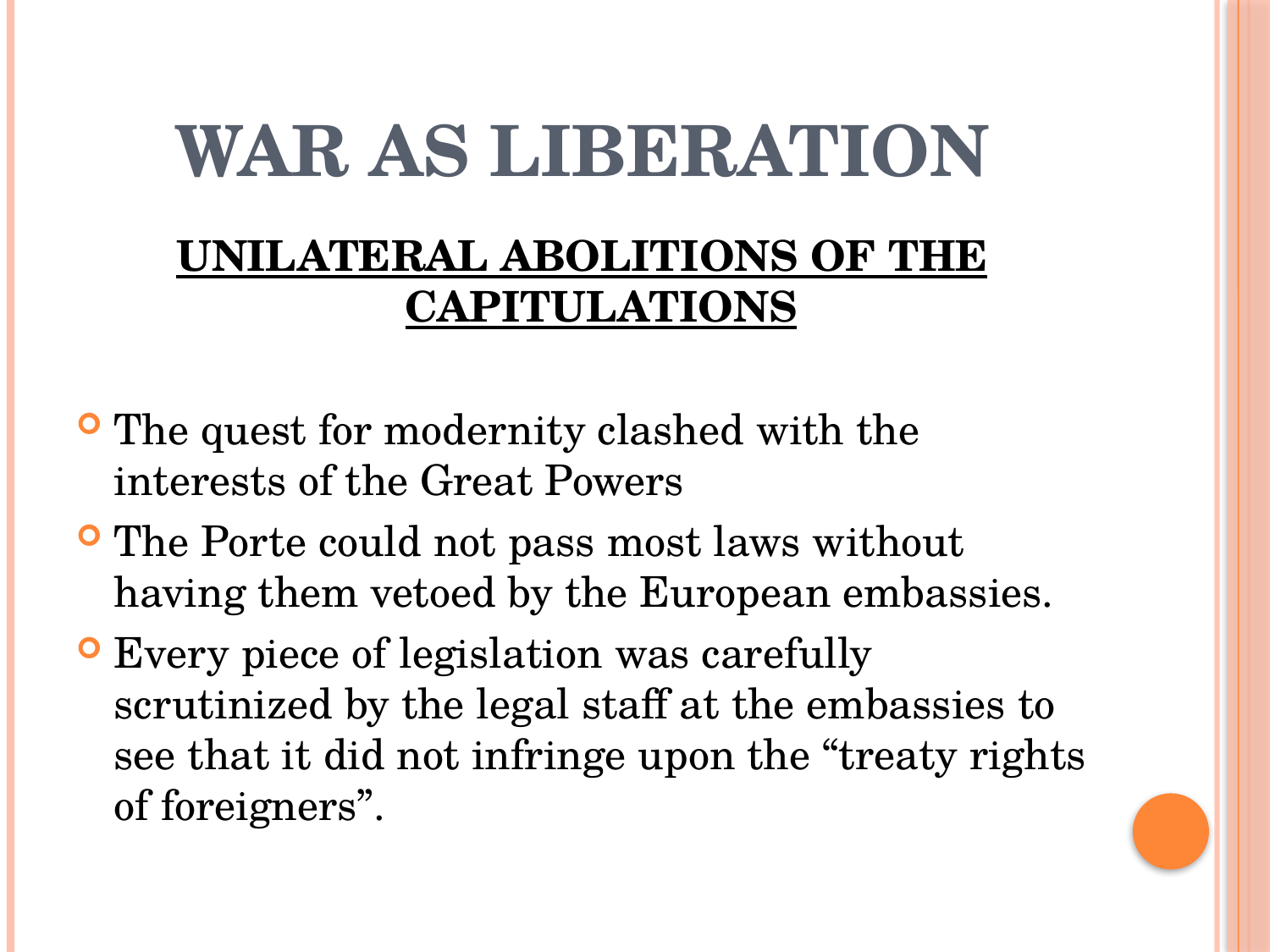

# War as liberation
UNILATERAL ABOLITIONS OF THE CAPITULATIONS

The quest for modernity clashed with the interests of the Great Powers
The Porte could not pass most laws without having them vetoed by the European embassies.
Every piece of legislation was carefully scrutinized by the legal staff at the embassies to see that it did not infringe upon the “treaty rights of foreigners”.